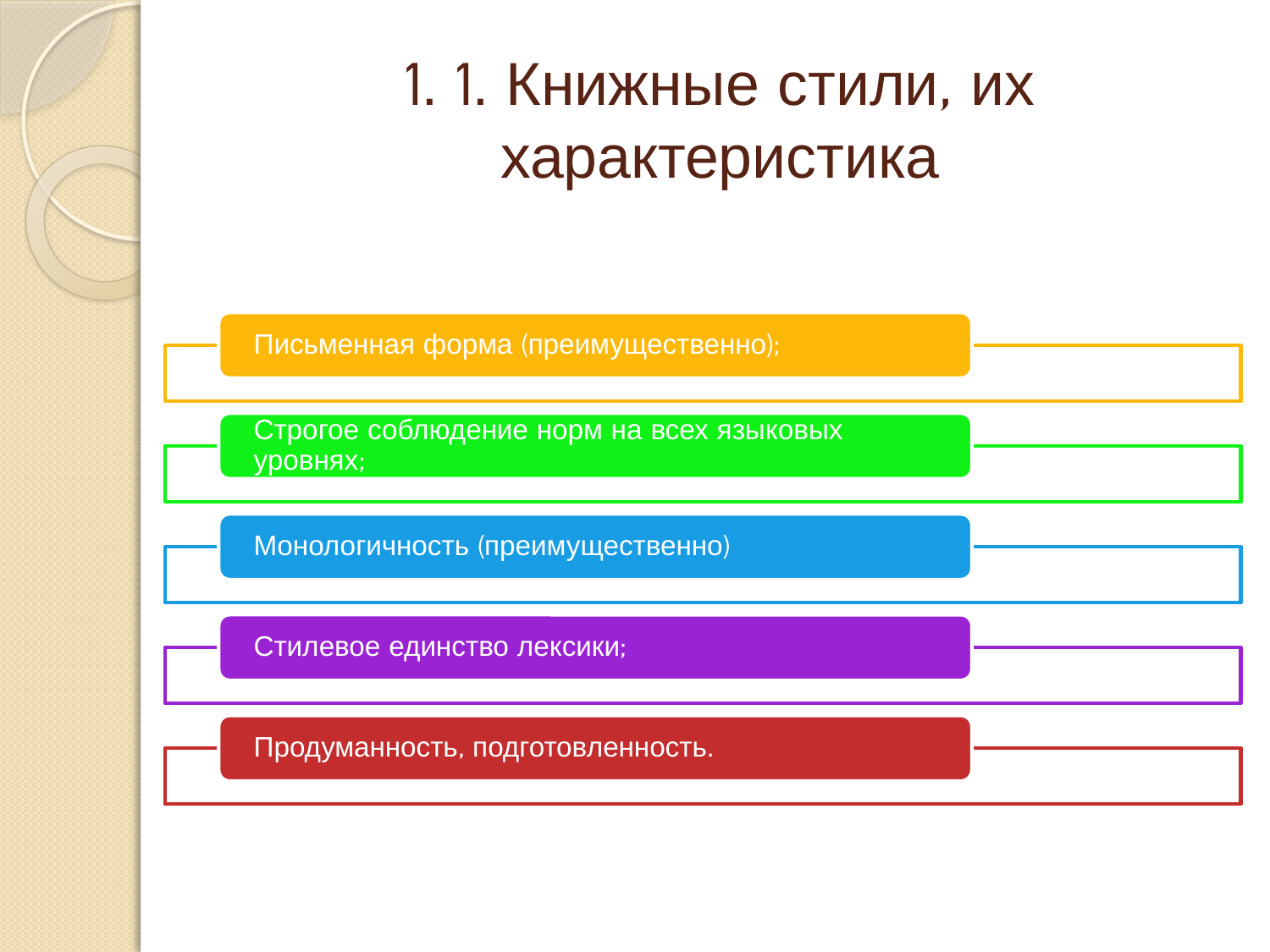

# 1. 1. Книжные стили, их характеристика
Письменная форма (преимущественно);
Строгое соблюдение норм на всех языковых уровнях;
Монологичность (преимущественно)
Стилевое единство лексики;
Продуманность, подготовленность.